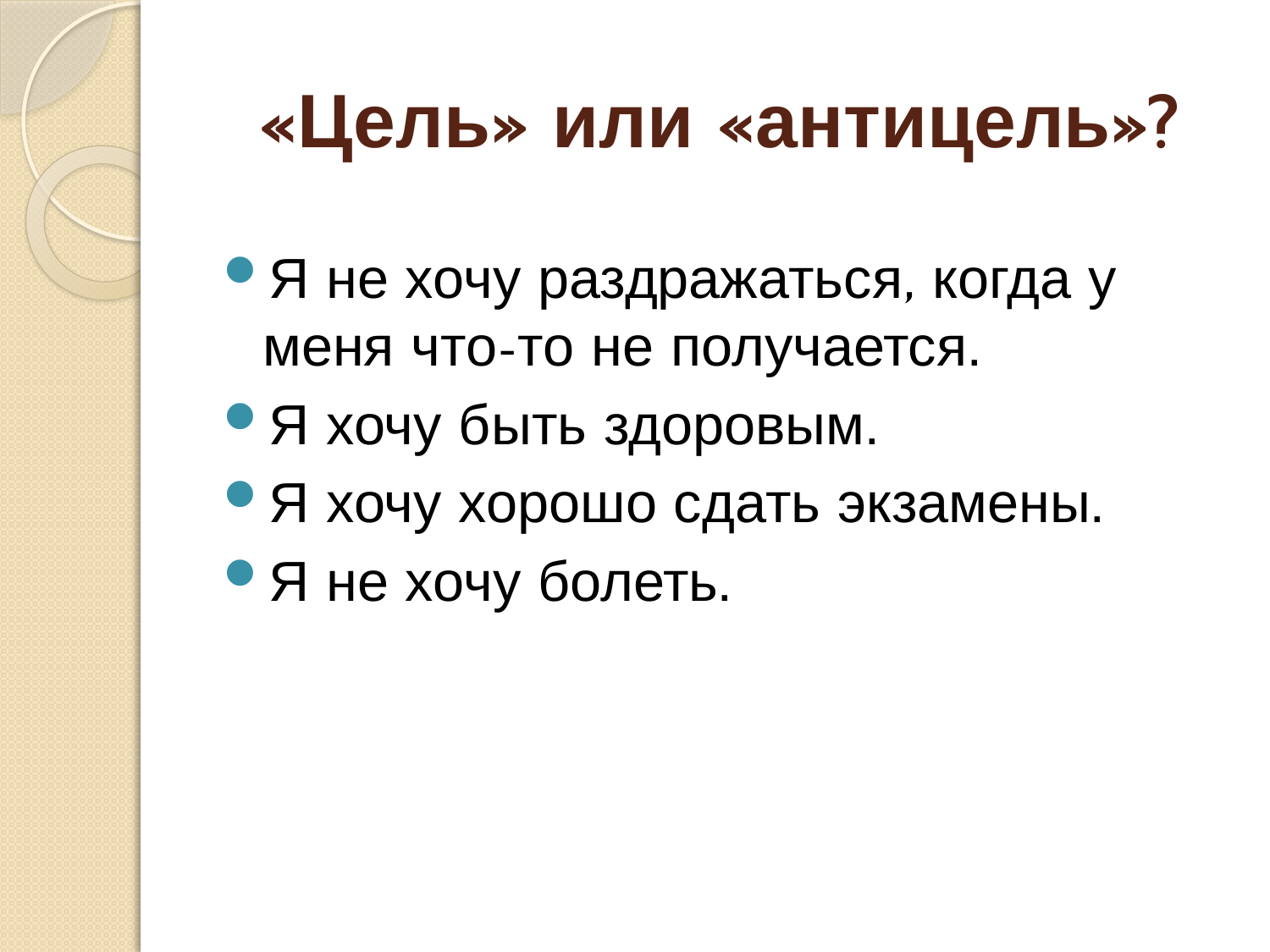

# «Цель» или «антицель»?
Я не хочу раздражаться, когда у меня что-то не получается.
Я хочу быть здоровым.
Я хочу хорошо сдать экзамены.
Я не хочу болеть.